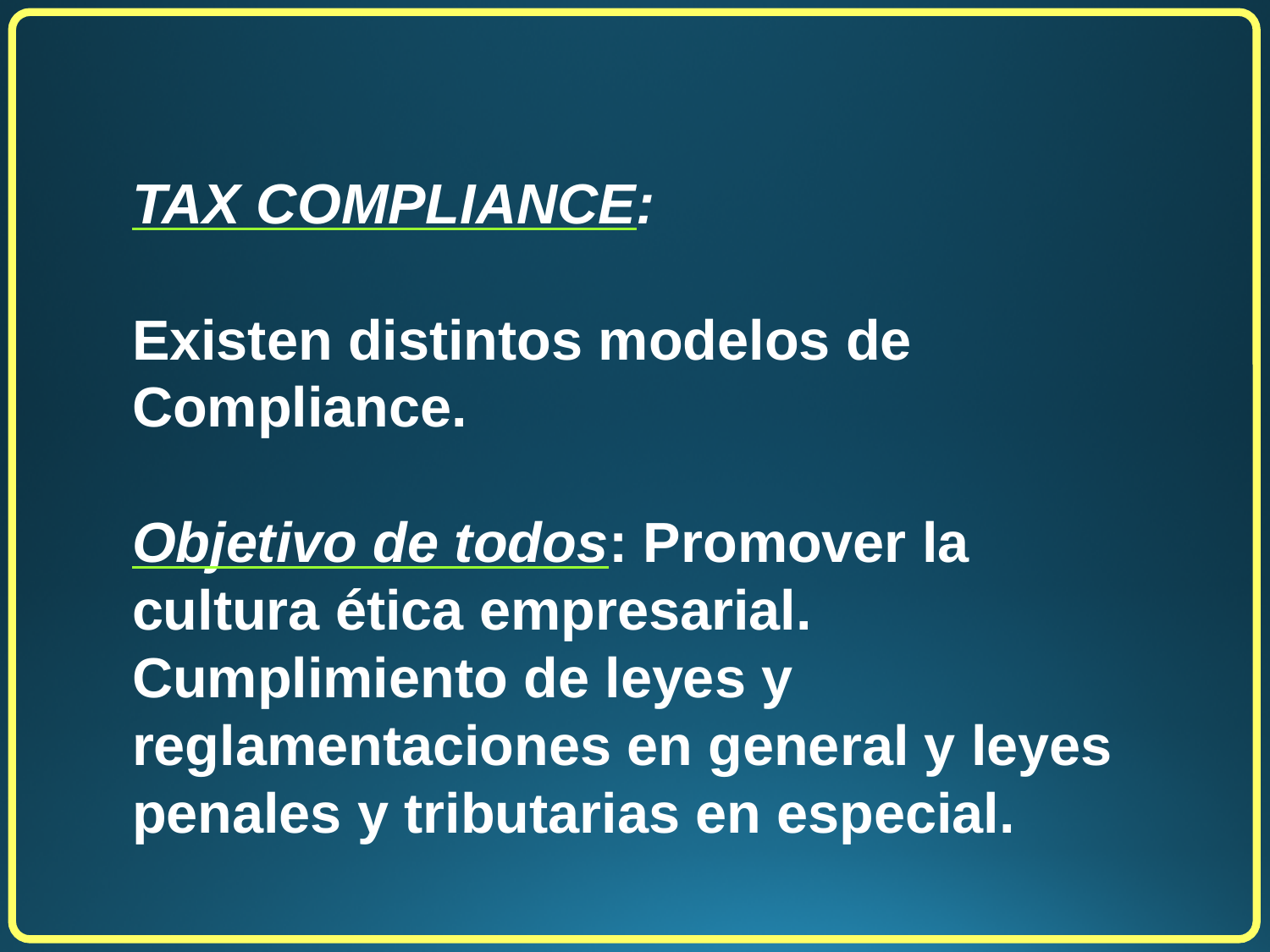

TAX COMPLIANCE:

Existen distintos modelos de Compliance.

Objetivo de todos: Promover la cultura ética empresarial. Cumplimiento de leyes y reglamentaciones en general y leyes penales y tributarias en especial.